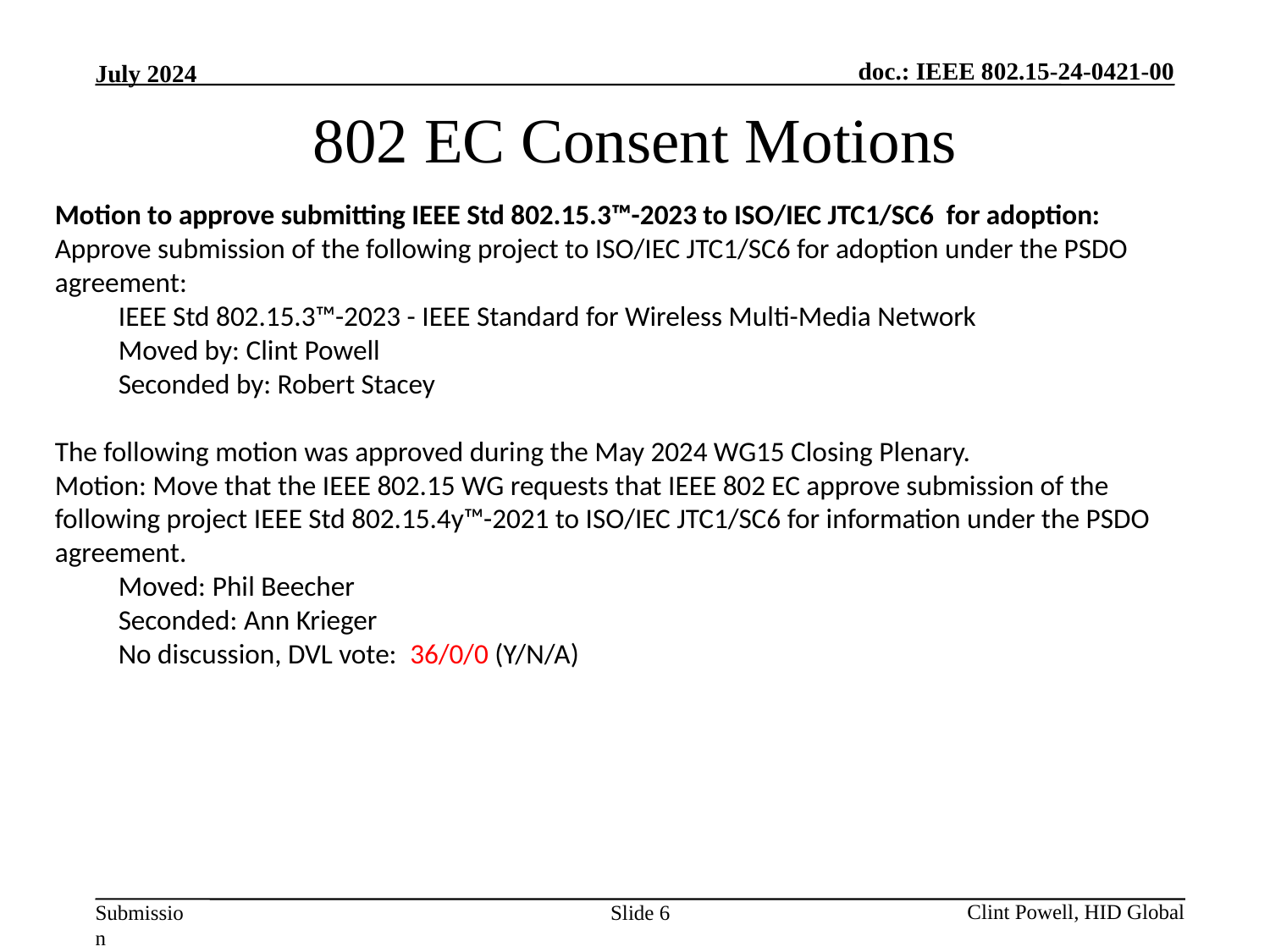

802 EC Consent Motions
Motion to approve submitting IEEE Std 802.15.3™-2023 to ISO/IEC JTC1/SC6  for adoption:
Approve submission of the following project to ISO/IEC JTC1/SC6 for adoption under the PSDO agreement:
IEEE Std 802.15.3™-2023 - IEEE Standard for Wireless Multi-Media Network
Moved by: Clint Powell
Seconded by: Robert Stacey

The following motion was approved during the May 2024 WG15 Closing Plenary.
Motion: Move that the IEEE 802.15 WG requests that IEEE 802 EC approve submission of the following project IEEE Std 802.15.4y™-2021 to ISO/IEC JTC1/SC6 for information under the PSDO agreement.
Moved: Phil Beecher
Seconded: Ann Krieger
No discussion, DVL vote:  36/0/0 (Y/N/A)

Slide 6